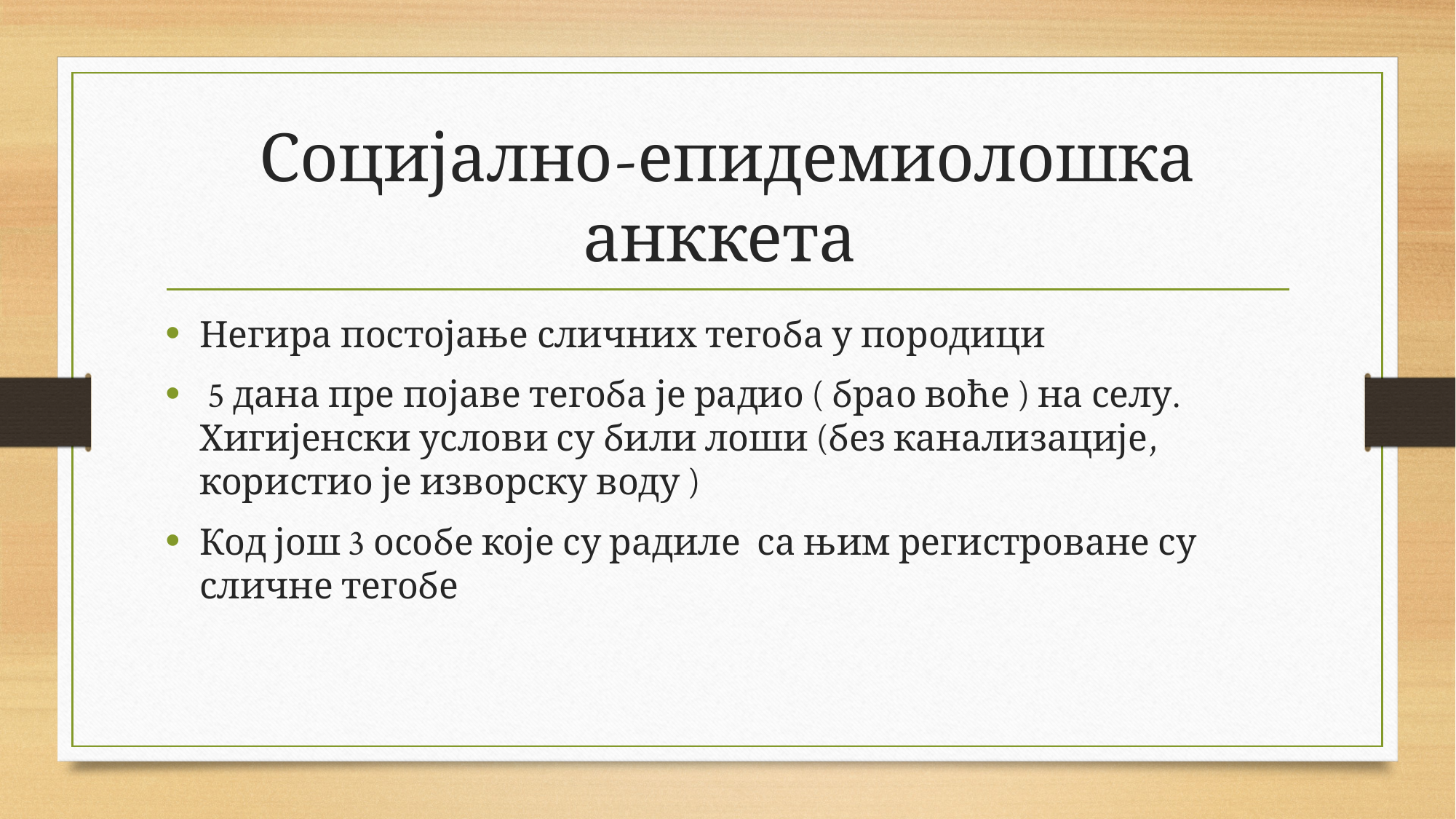

# Социјално-епидемиолошка анккета
Негира постојање сличних тегоба у породици
 5 дана пре појаве тегоба је радио ( брао воће ) на селу. Хигијенски услови су били лоши (без канализације, користио је изворску воду )
Код још 3 особе које су радиле  са њим регистроване су сличне тегобе